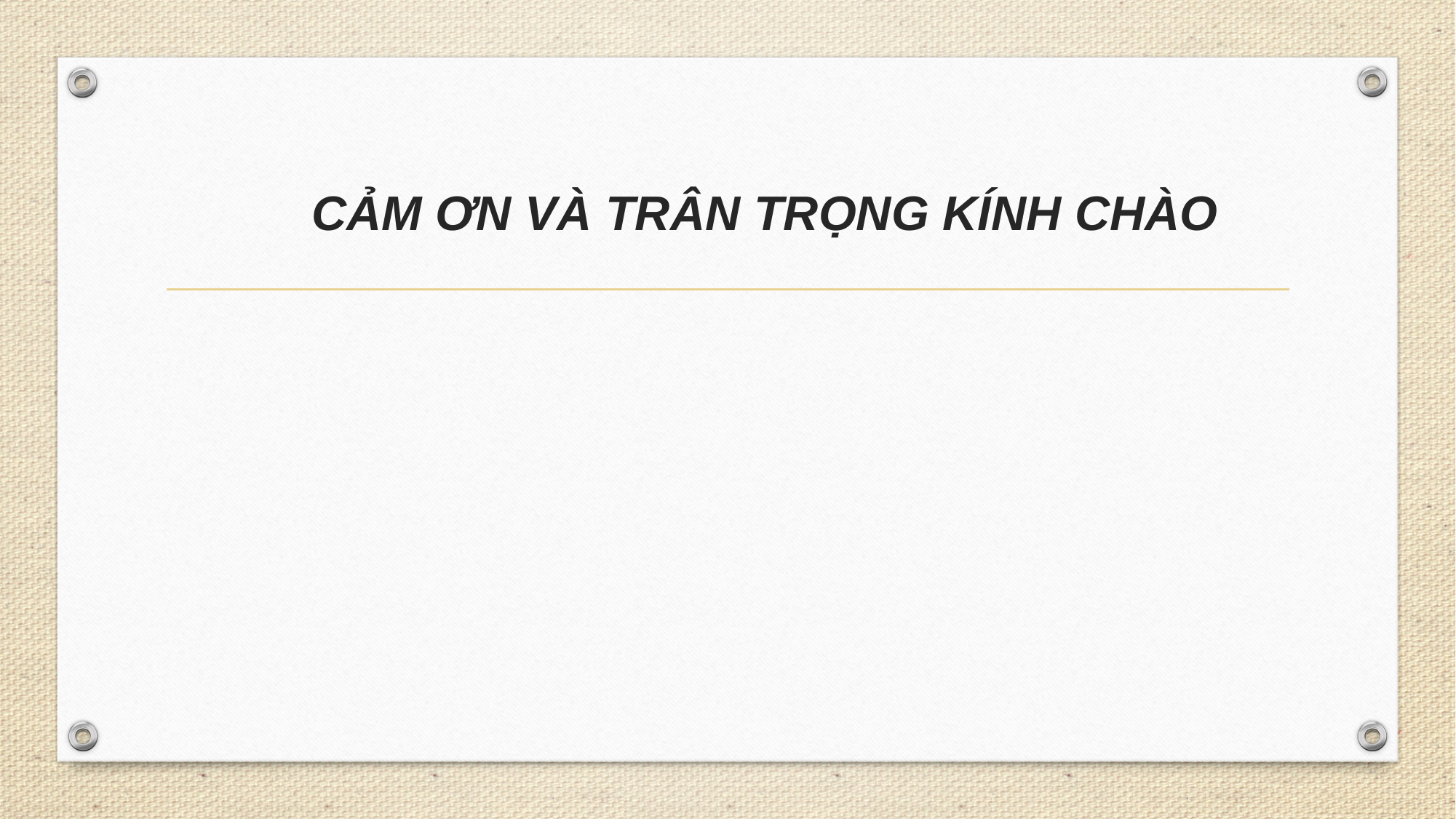

#

         CẢM ƠN VÀ TRÂN TRỌNG KÍNH CHÀO